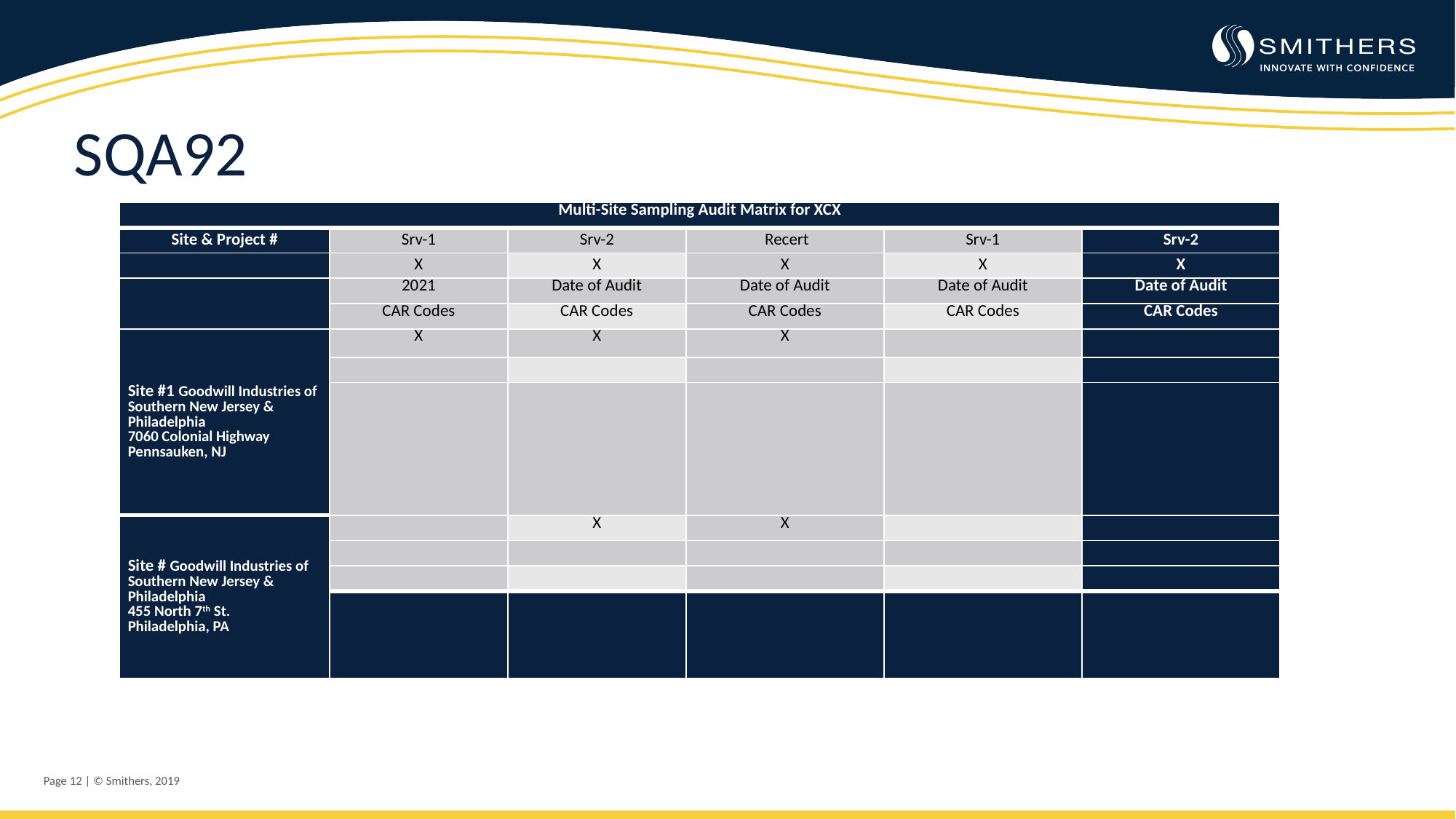

# SQA92
| Multi-Site Sampling Audit Matrix for XCX |  |  |  |  |  |
| --- | --- | --- | --- | --- | --- |
| Site & Project # | Srv-1 | Srv-2 | Recert | Srv-1 | Srv-2 |
|  | X | X | X | X | X |
|  | 2021 | Date of Audit | Date of Audit | Date of Audit | Date of Audit |
|  | CAR Codes | CAR Codes | CAR Codes | CAR Codes | CAR Codes |
| Site #1 Goodwill Industries of Southern New Jersey & Philadelphia 7060 Colonial Highway Pennsauken, NJ | X | X | X |  |  |
|  |  |  |  |  |  |
|  |  |  |  |  |  |
| Site # Goodwill Industries of Southern New Jersey & Philadelphia 455 North 7th St. Philadelphia, PA |  | X | X |  |  |
|  |  |  |  |  |  |
|  |  |  |  |  |  |
|  |  |  |  |  |  |
Page 12 | © Smithers, 2019